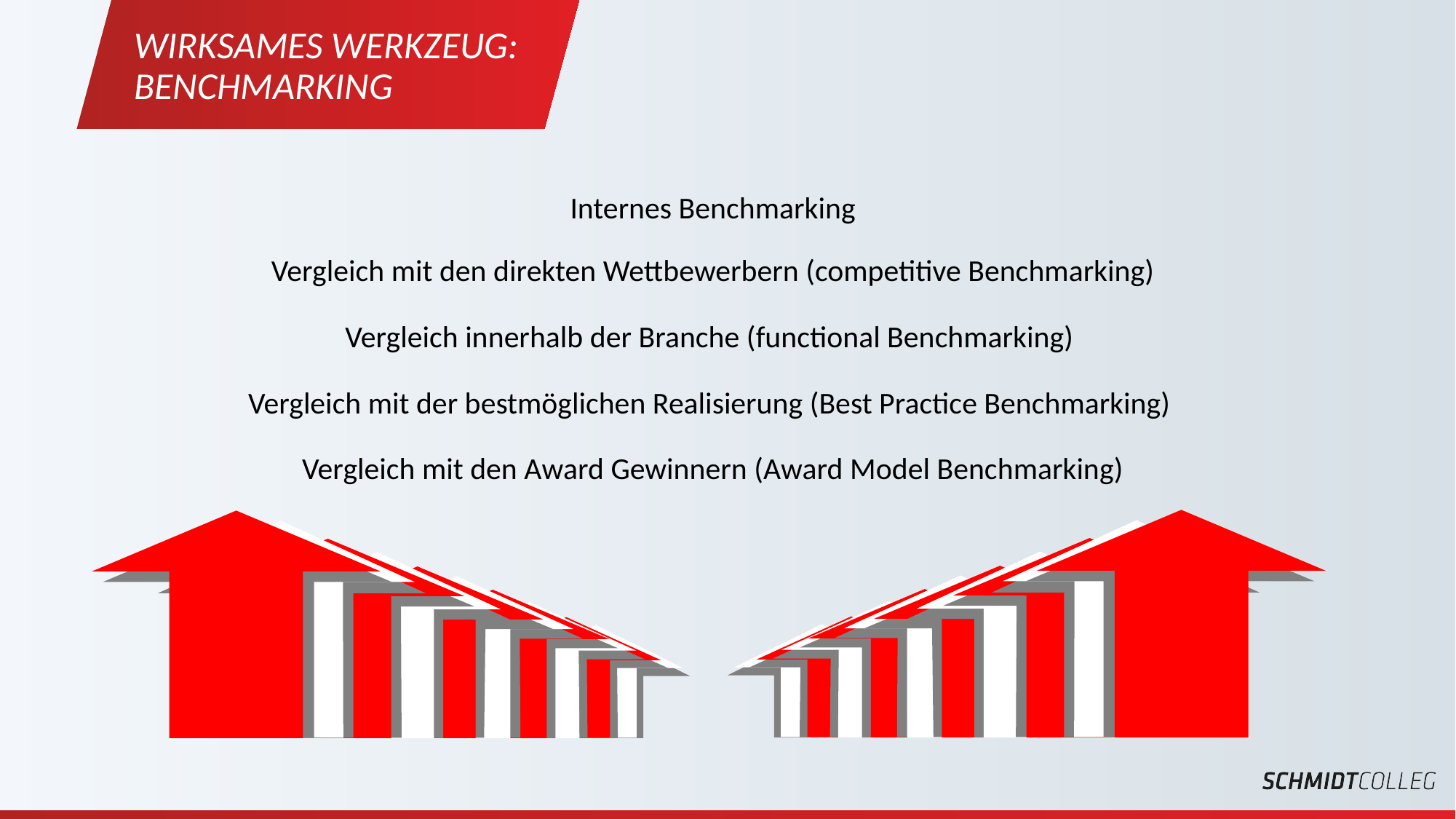

Wirksames Werkzeug: Benchmarking

Internes Benchmarking
Vergleich mit den direkten Wettbewerbern (competitive Benchmarking)
Vergleich innerhalb der Branche (functional Benchmarking)
Vergleich mit der bestmöglichen Realisierung (Best Practice Benchmarking)
Vergleich mit den Award Gewinnern (Award Model Benchmarking)